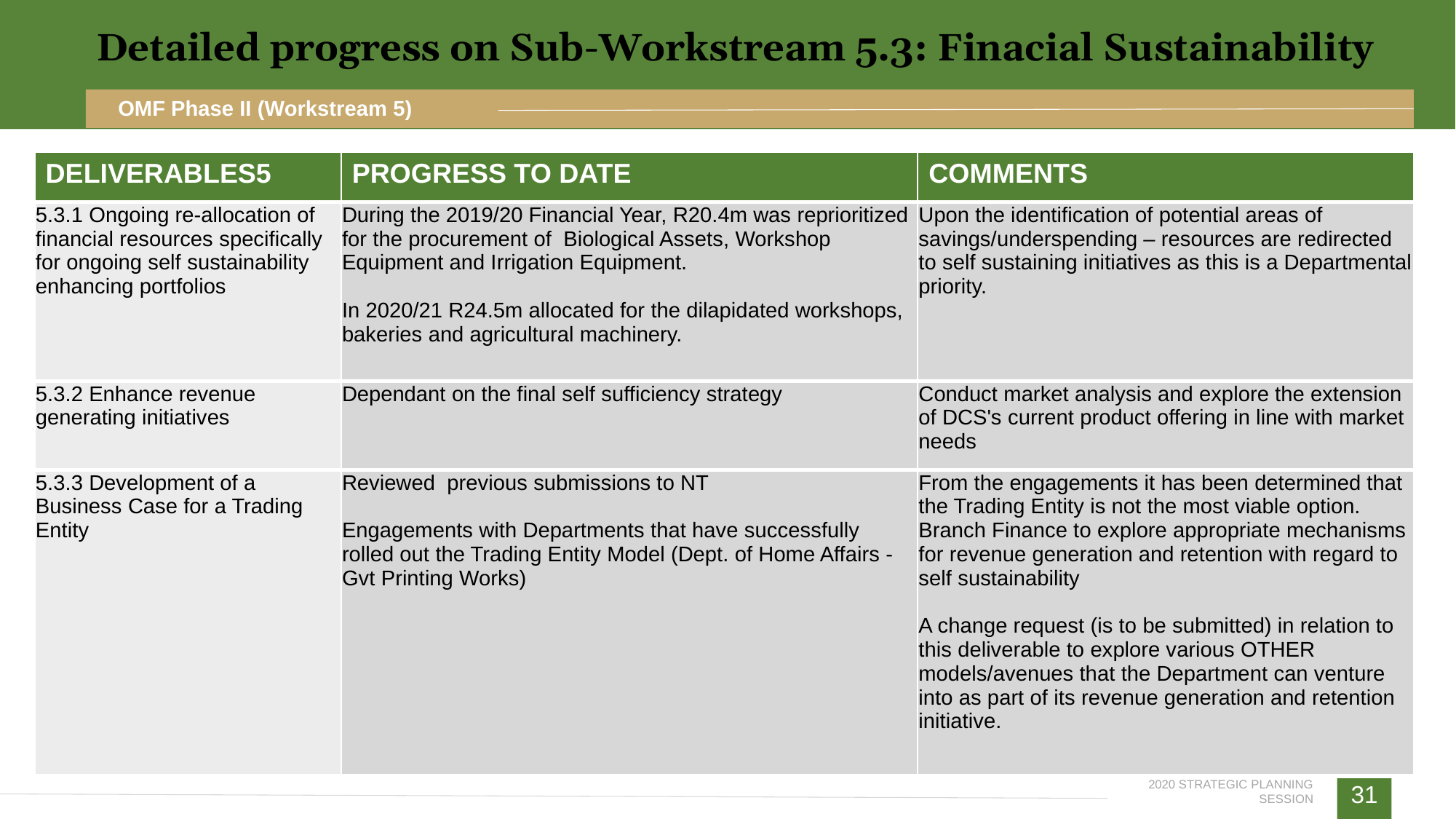

Detailed progress on Sub-Workstream 5.3: Finacial Sustainability

OMF Phase II (Workstream 5)
| DELIVERABLES5 | PROGRESS TO DATE | COMMENTS |
| --- | --- | --- |
| 5.3.1 Ongoing re-allocation of financial resources specifically for ongoing self sustainability enhancing portfolios | During the 2019/20 Financial Year, R20.4m was reprioritized for the procurement of Biological Assets, Workshop Equipment and Irrigation Equipment. In 2020/21 R24.5m allocated for the dilapidated workshops, bakeries and agricultural machinery. | Upon the identification of potential areas of savings/underspending – resources are redirected to self sustaining initiatives as this is a Departmental priority. |
| 5.3.2 Enhance revenue generating initiatives | Dependant on the final self sufficiency strategy | Conduct market analysis and explore the extension of DCS's current product offering in line with market needs |
| 5.3.3 Development of a Business Case for a Trading Entity | Reviewed previous submissions to NT Engagements with Departments that have successfully rolled out the Trading Entity Model (Dept. of Home Affairs - Gvt Printing Works) | From the engagements it has been determined that the Trading Entity is not the most viable option. Branch Finance to explore appropriate mechanisms for revenue generation and retention with regard to self sustainability A change request (is to be submitted) in relation to this deliverable to explore various OTHER models/avenues that the Department can venture into as part of its revenue generation and retention initiative. |